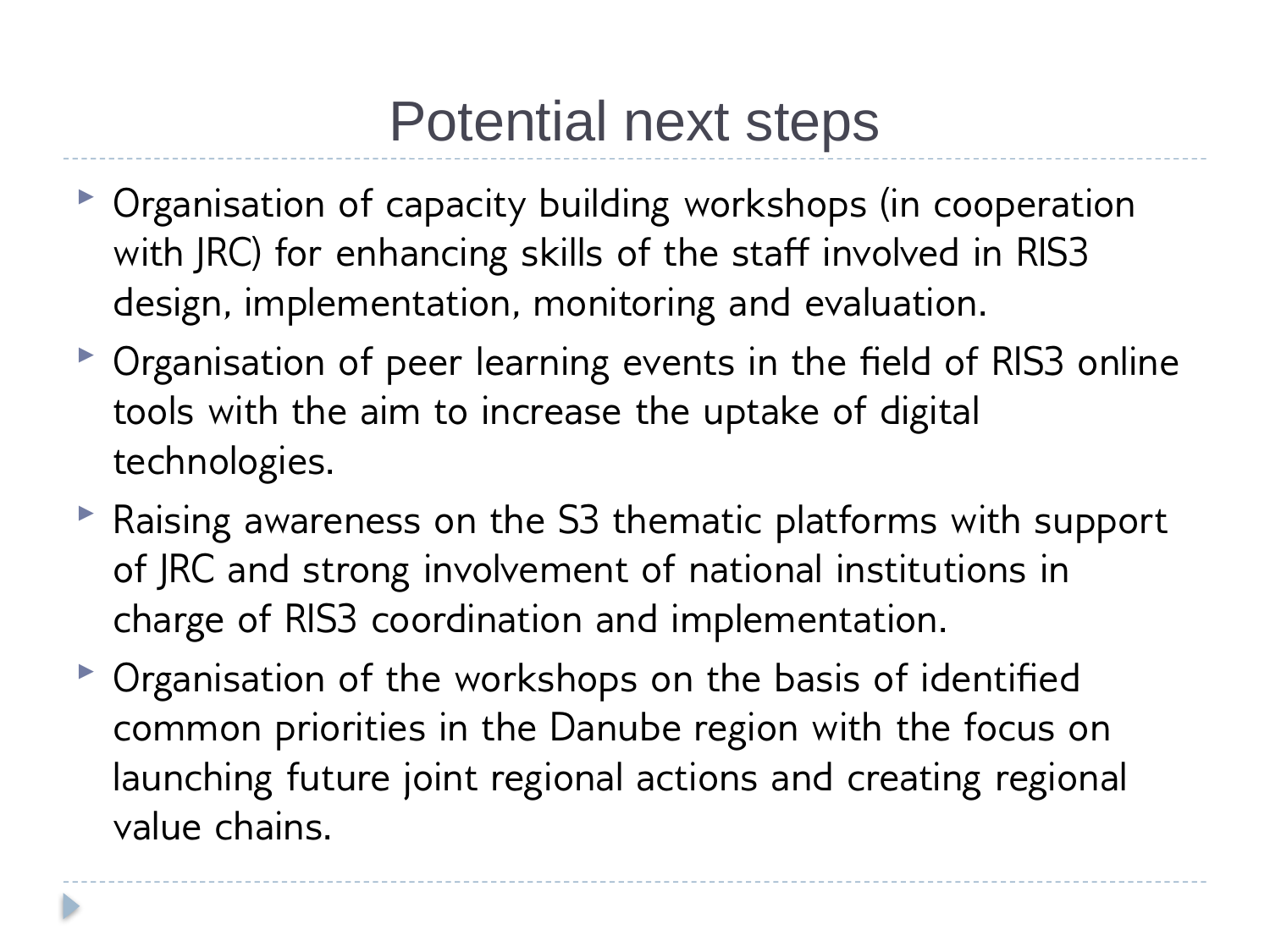

# Potential next steps
Organisation of capacity building workshops (in cooperation with JRC) for enhancing skills of the staff involved in RIS3 design, implementation, monitoring and evaluation.
Organisation of peer learning events in the field of RIS3 online tools with the aim to increase the uptake of digital technologies.
Raising awareness on the S3 thematic platforms with support of JRC and strong involvement of national institutions in charge of RIS3 coordination and implementation.
Organisation of the workshops on the basis of identified common priorities in the Danube region with the focus on launching future joint regional actions and creating regional value chains.